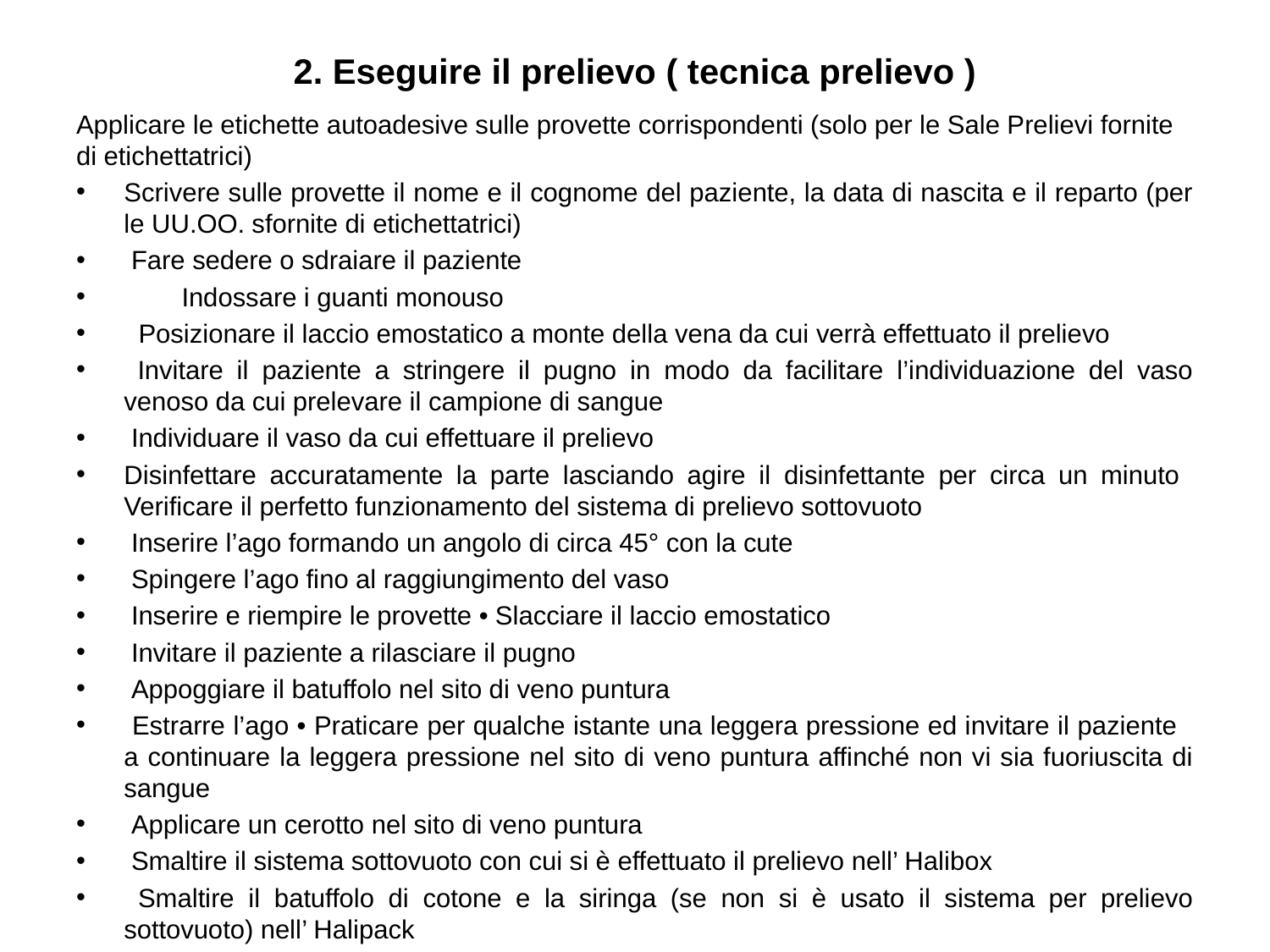

# 2. Eseguire il prelievo ( tecnica prelievo )
Applicare le etichette autoadesive sulle provette corrispondenti (solo per le Sale Prelievi fornite di etichettatrici)
Scrivere sulle provette il nome e il cognome del paziente, la data di nascita e il reparto (per le UU.OO. sfornite di etichettatrici)
 Fare sedere o sdraiare il paziente
        Indossare i guanti monouso
  Posizionare il laccio emostatico a monte della vena da cui verrà effettuato il prelievo
 Invitare il paziente a stringere il pugno in modo da facilitare l’individuazione del vaso venoso da cui prelevare il campione di sangue
 Individuare il vaso da cui effettuare il prelievo
Disinfettare accuratamente la parte lasciando agire il disinfettante per circa un minuto  Verificare il perfetto funzionamento del sistema di prelievo sottovuoto
 Inserire l’ago formando un angolo di circa 45° con la cute
 Spingere l’ago fino al raggiungimento del vaso
 Inserire e riempire le provette • Slacciare il laccio emostatico
 Invitare il paziente a rilasciare il pugno
 Appoggiare il batuffolo nel sito di veno puntura
 Estrarre l’ago • Praticare per qualche istante una leggera pressione ed invitare il paziente   a continuare la leggera pressione nel sito di veno puntura affinché non vi sia fuoriuscita di sangue
 Applicare un cerotto nel sito di veno puntura
 Smaltire il sistema sottovuoto con cui si è effettuato il prelievo nell’ Halibox
 Smaltire il batuffolo di cotone e la siringa (se non si è usato il sistema per prelievo sottovuoto) nell’ Halipack